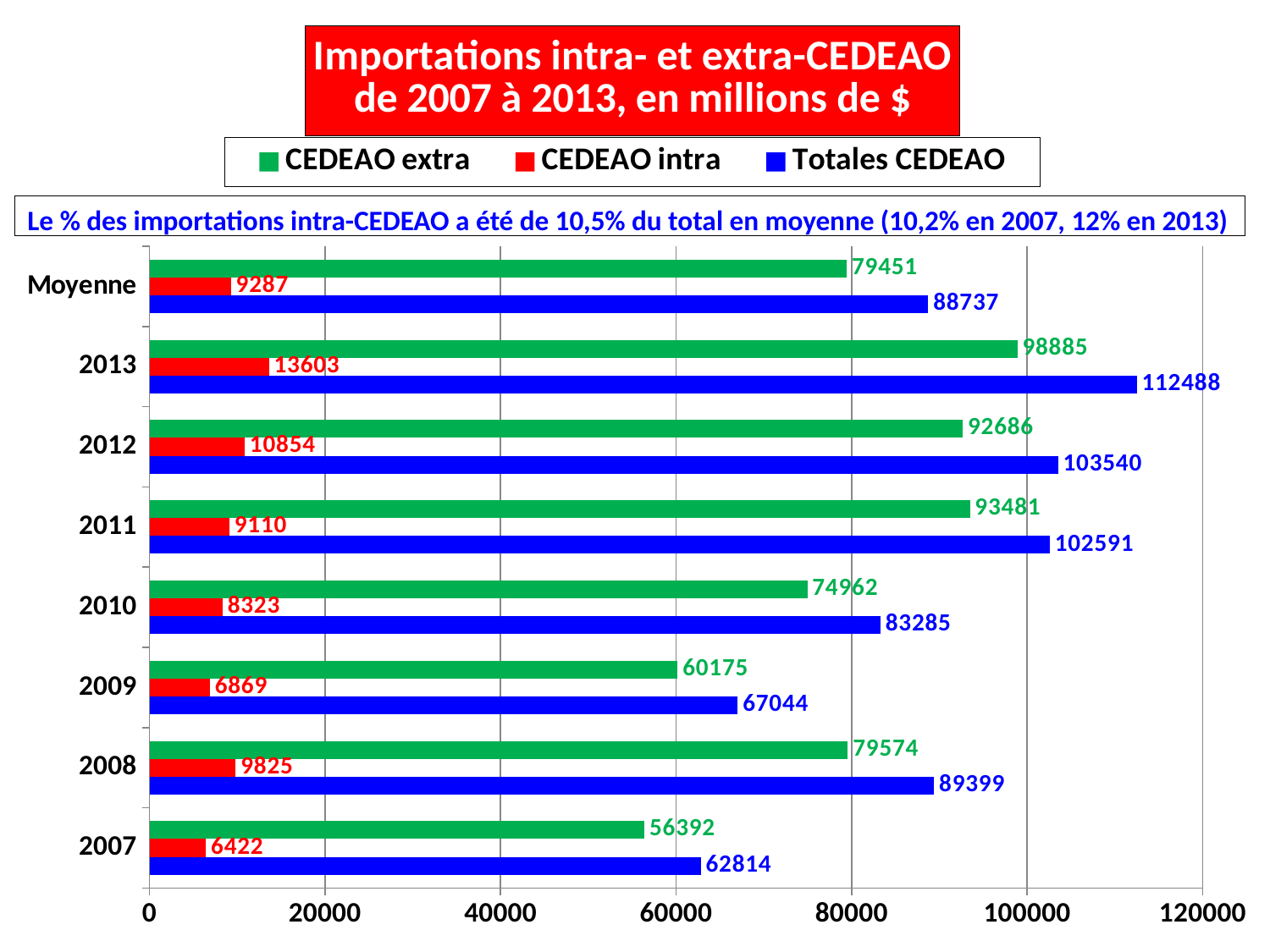

### Chart: Importations intra- et extra-CEDEAO
de 2007 à 2013, en millions de $

| Category | Totales CEDEAO | CEDEAO intra | CEDEAO extra |
|---|---|---|---|
| 2007 | 62814.0 | 6422.0 | 56392.0 |
| 2008 | 89399.0 | 9825.0 | 79574.0 |
| 2009 | 67044.0 | 6869.0 | 60175.0 |
| 2010 | 83285.0 | 8323.0 | 74962.0 |
| 2011 | 102591.0 | 9110.0 | 93481.0 |
| 2012 | 103540.0 | 10854.0 | 92686.0 |
| 2013 | 112488.0 | 13603.0 | 98885.0 |
| Moyenne | 88737.0 | 9287.0 | 79451.0 |
Le % des importations intra-CEDEAO a été de 10,5% du total en moyenne (10,2% en 2007, 12% en 2013)